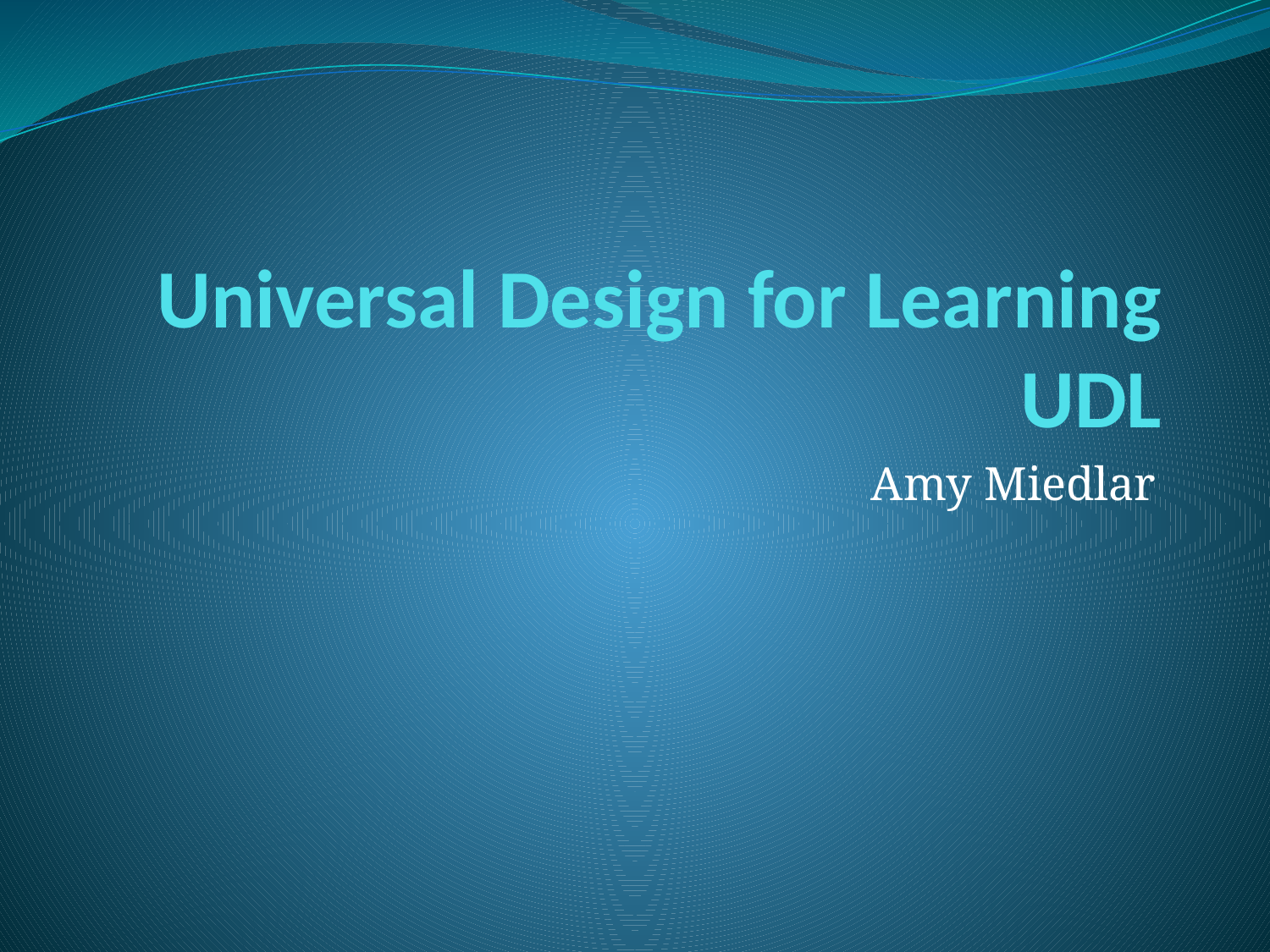

# Universal Design for Learning UDL
Amy Miedlar